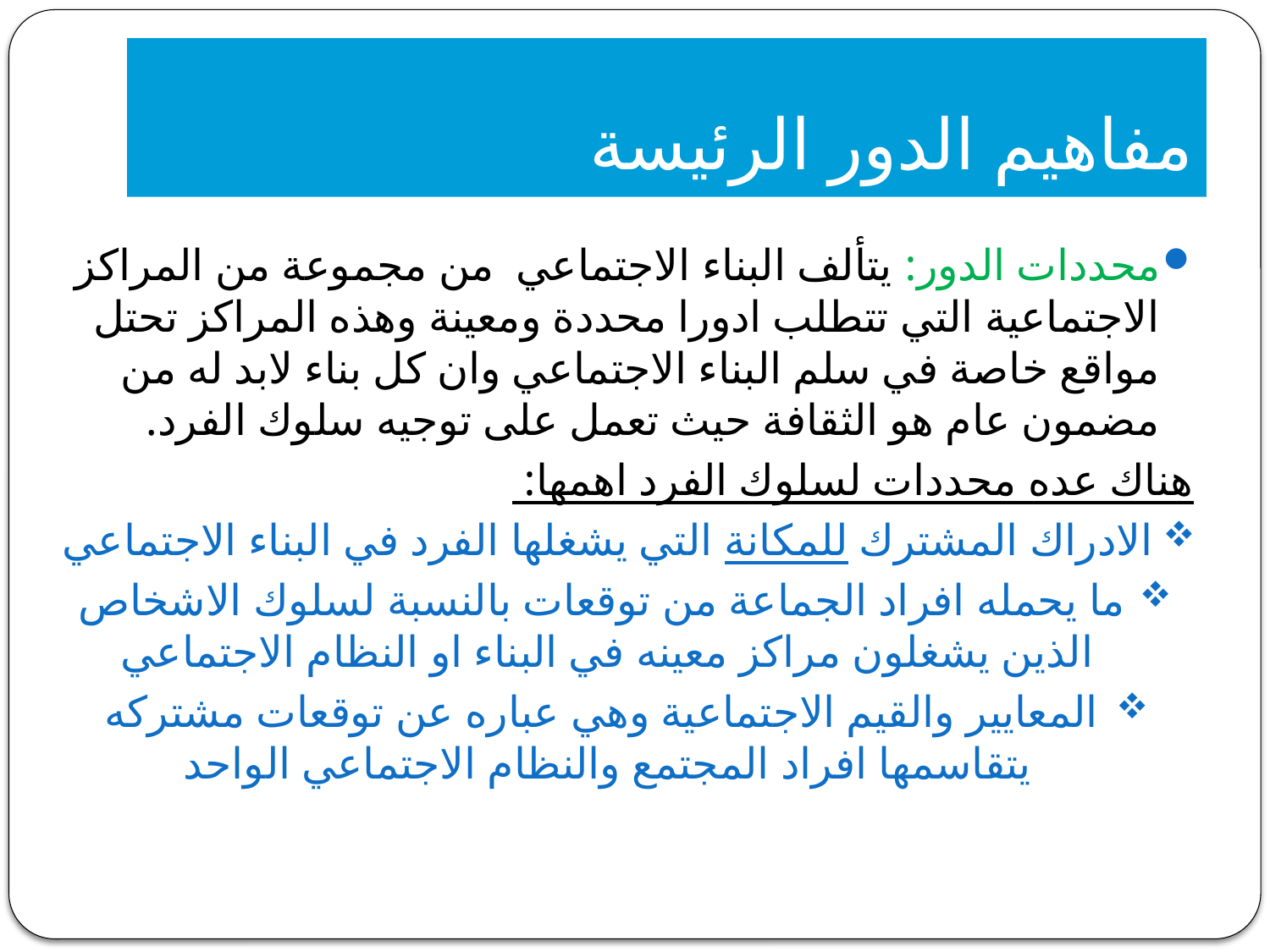

# مفاهيم الدور الرئيسة
محددات الدور: يتألف البناء الاجتماعي  من مجموعة من المراكز الاجتماعية التي تتطلب ادورا محددة ومعينة وهذه المراكز تحتل مواقع خاصة في سلم البناء الاجتماعي وان كل بناء لابد له من مضمون عام هو الثقافة حيث تعمل على توجيه سلوك الفرد.
هناك عده محددات لسلوك الفرد اهمها:
الادراك المشترك للمكانة التي يشغلها الفرد في البناء الاجتماعي
ما يحمله افراد الجماعة من توقعات بالنسبة لسلوك الاشخاص الذين يشغلون مراكز معينه في البناء او النظام الاجتماعي
المعايير والقيم الاجتماعية وهي عباره عن توقعات مشتركه يتقاسمها افراد المجتمع والنظام الاجتماعي الواحد